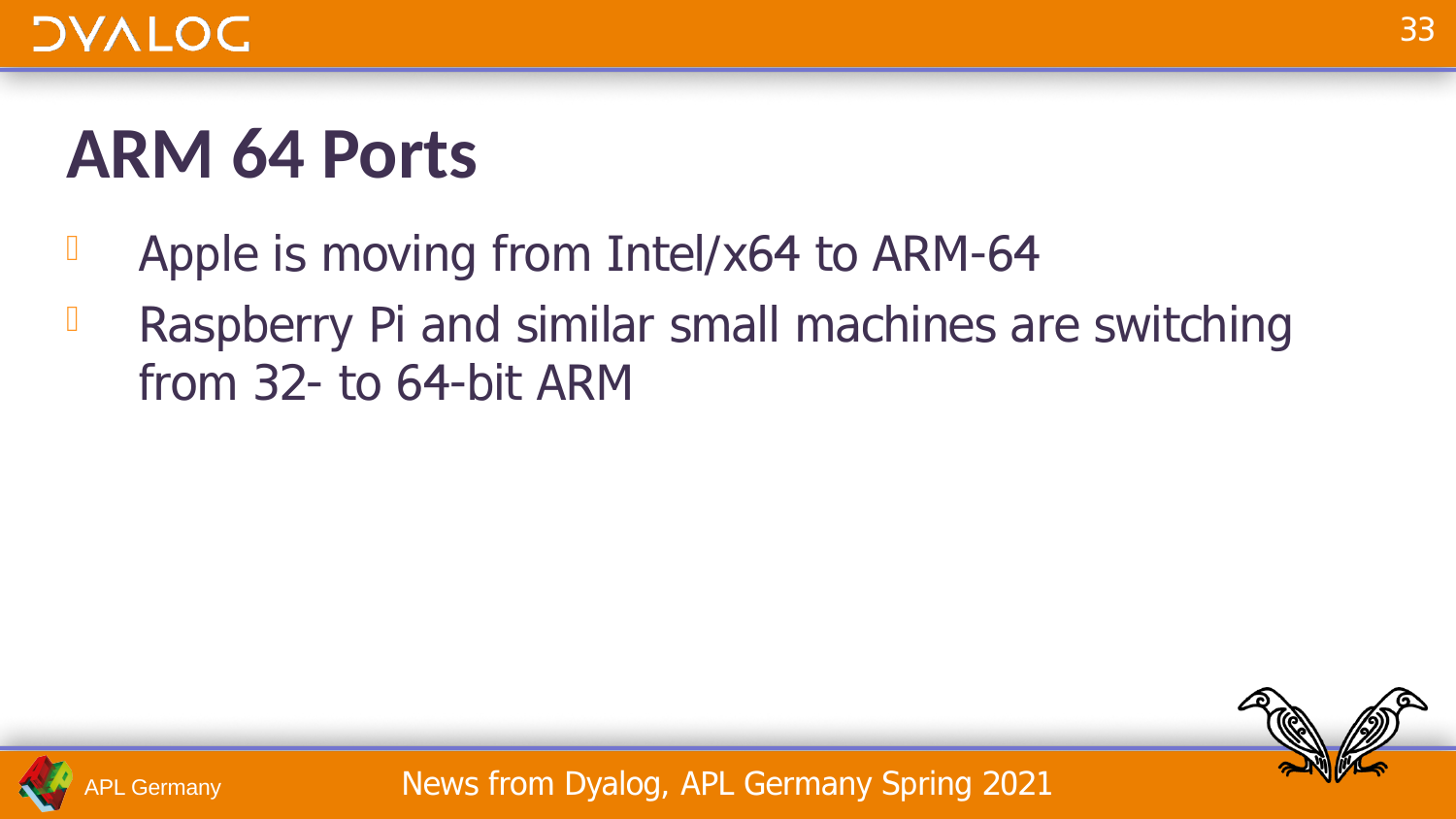

# ARM 64 Ports
Apple is moving from Intel/x64 to ARM-64
Raspberry Pi and similar small machines are switching from 32- to 64-bit ARM